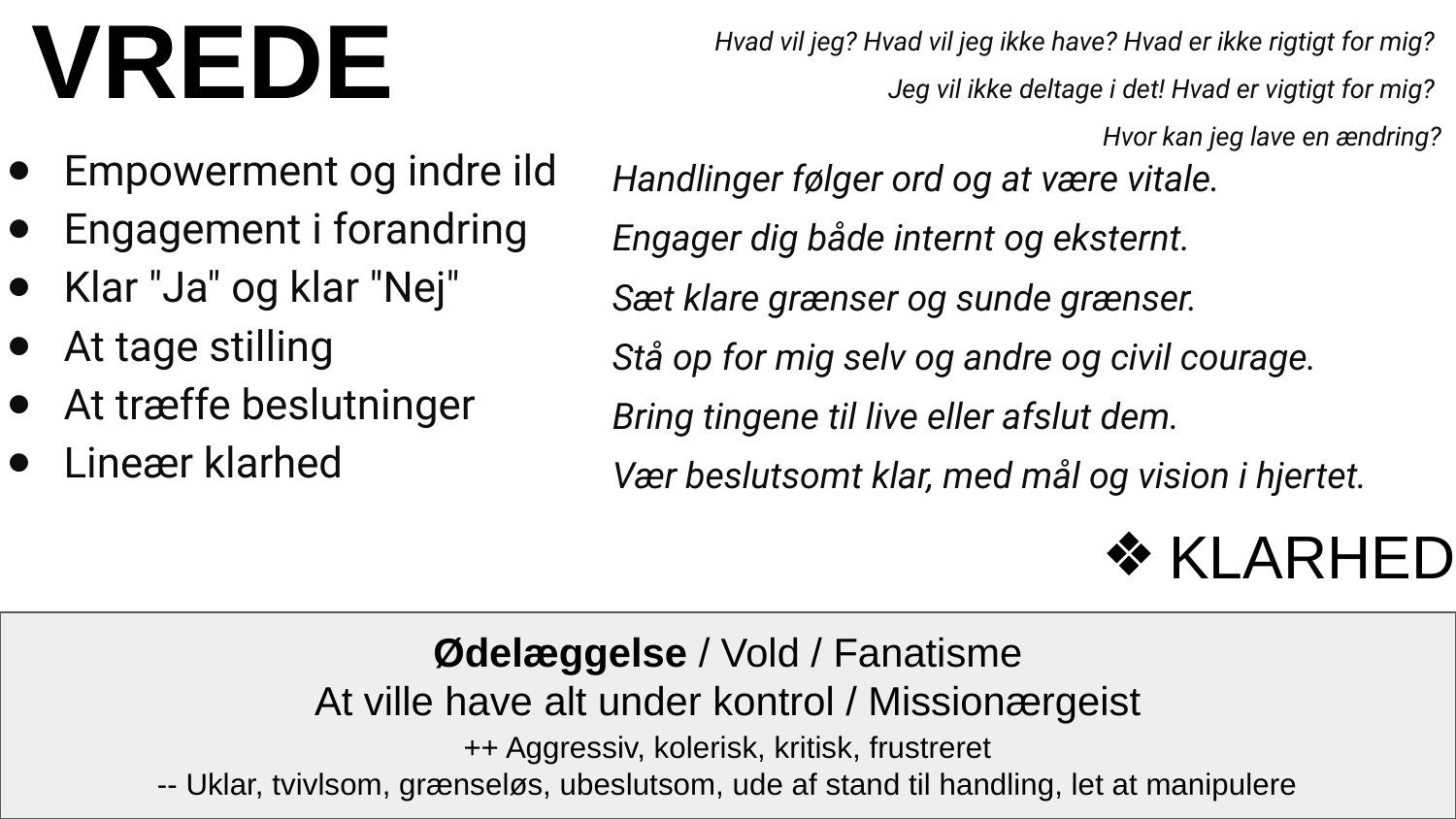

# VREDE
Hvad vil jeg? Hvad vil jeg ikke have? Hvad er ikke rigtigt for mig?
Jeg vil ikke deltage i det! Hvad er vigtigt for mig?
Hvor kan jeg lave en ændring?
Empowerment og indre ild
Engagement i forandring
Klar "Ja" og klar "Nej"
At tage stilling
At træffe beslutninger
Lineær klarhed
Handlinger følger ord og at være vitale.
Engager dig både internt og eksternt.
Sæt klare grænser og sunde grænser.
Stå op for mig selv og andre og civil courage.
Bring tingene til live eller afslut dem.
Vær beslutsomt klar, med mål og vision i hjertet.

KLARHED

Ødelæggelse / Vold / Fanatisme
At ville have alt under kontrol / Missionærgeist
++ Aggressiv, kolerisk, kritisk, frustreret
-- Uklar, tvivlsom, grænseløs, ubeslutsom, ude af stand til handling, let at manipulere